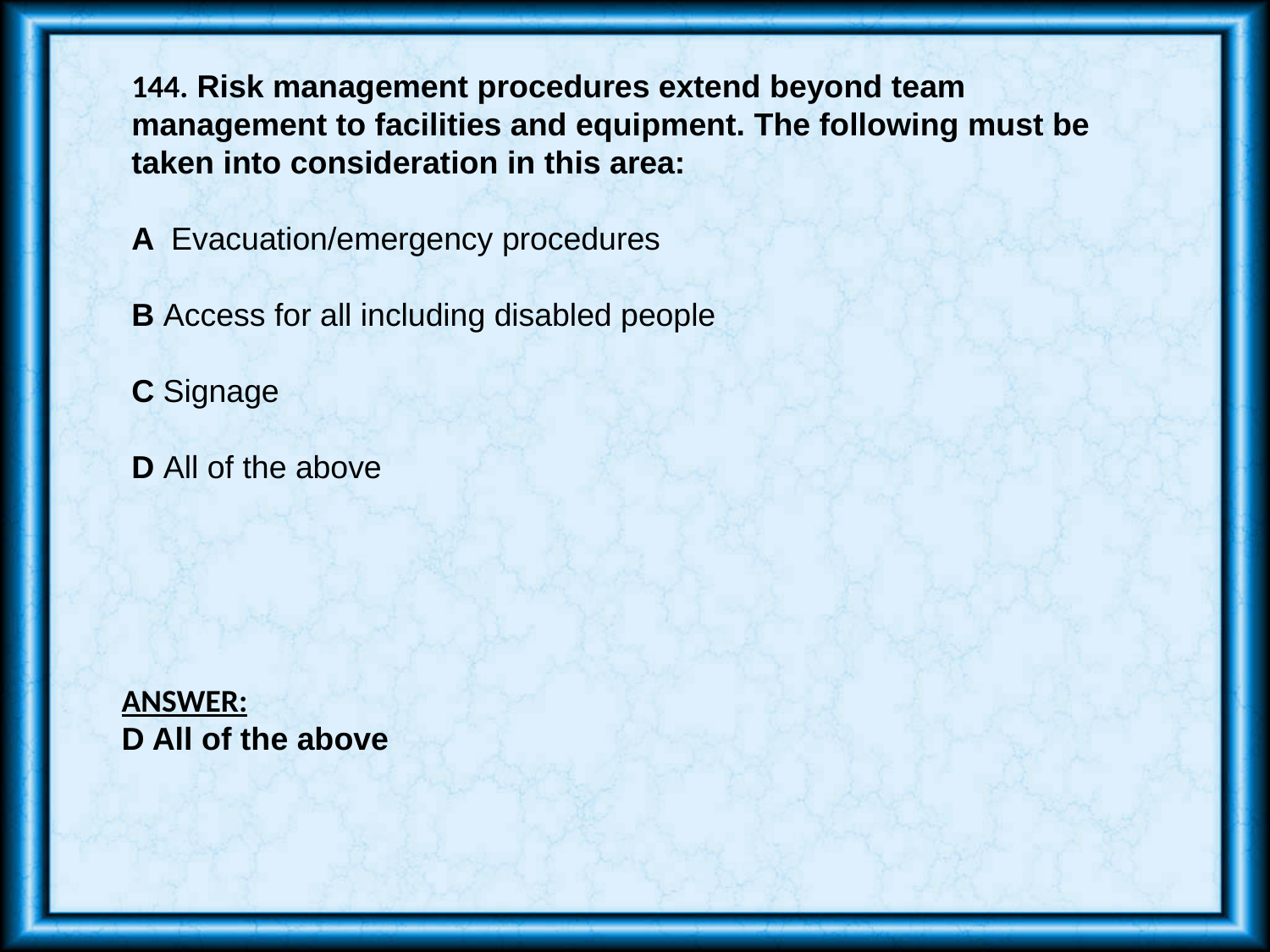

144. Risk management procedures extend beyond team management to facilities and equipment. The following must be taken into consideration in this area:

A  Evacuation/emergency procedures

B Access for all including disabled people

C Signage

D All of the above

ANSWER:
D All of the above